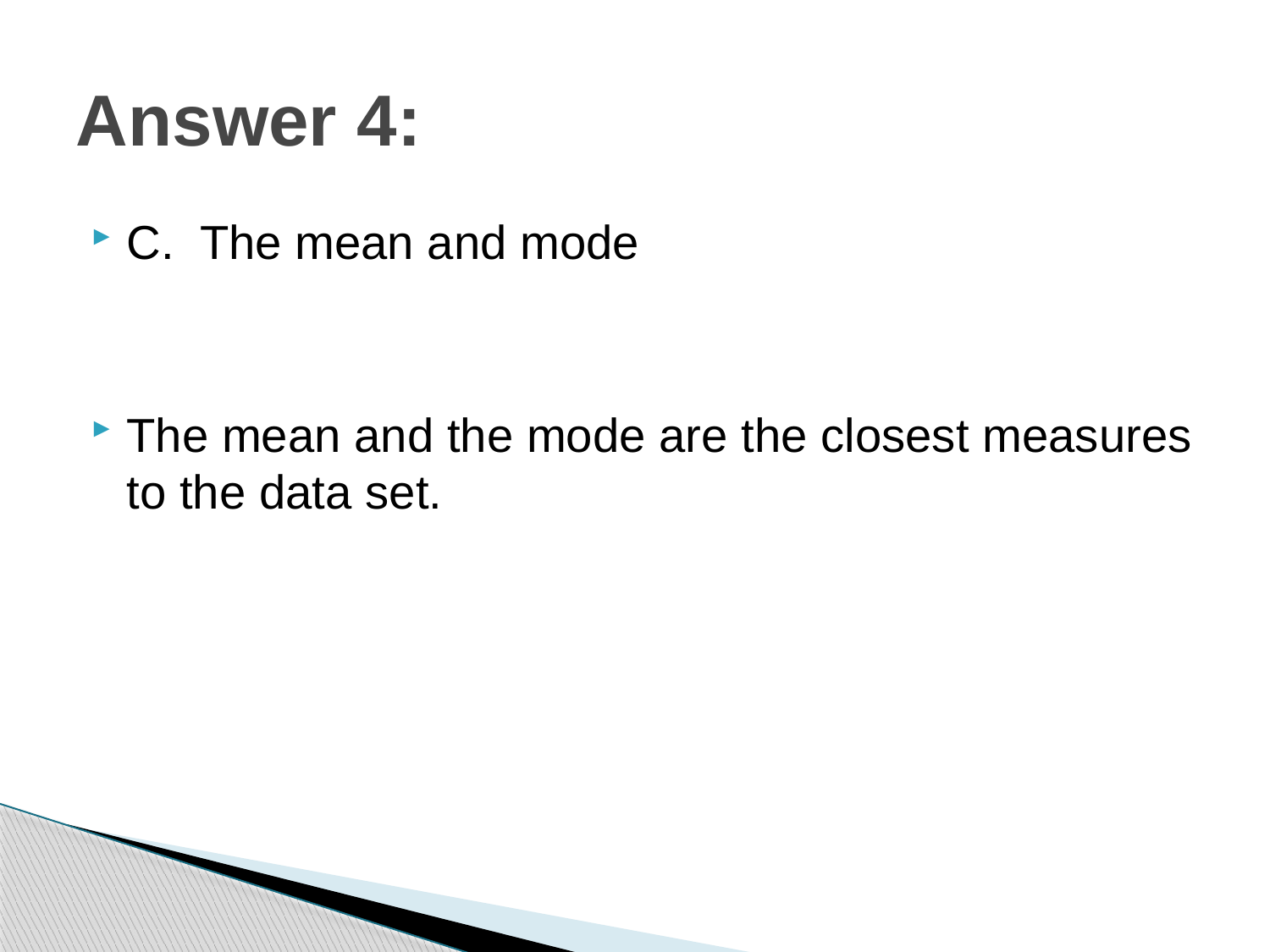

# Answer 4:
C.  The mean and mode

The mean and the mode are the closest measures to the data set.